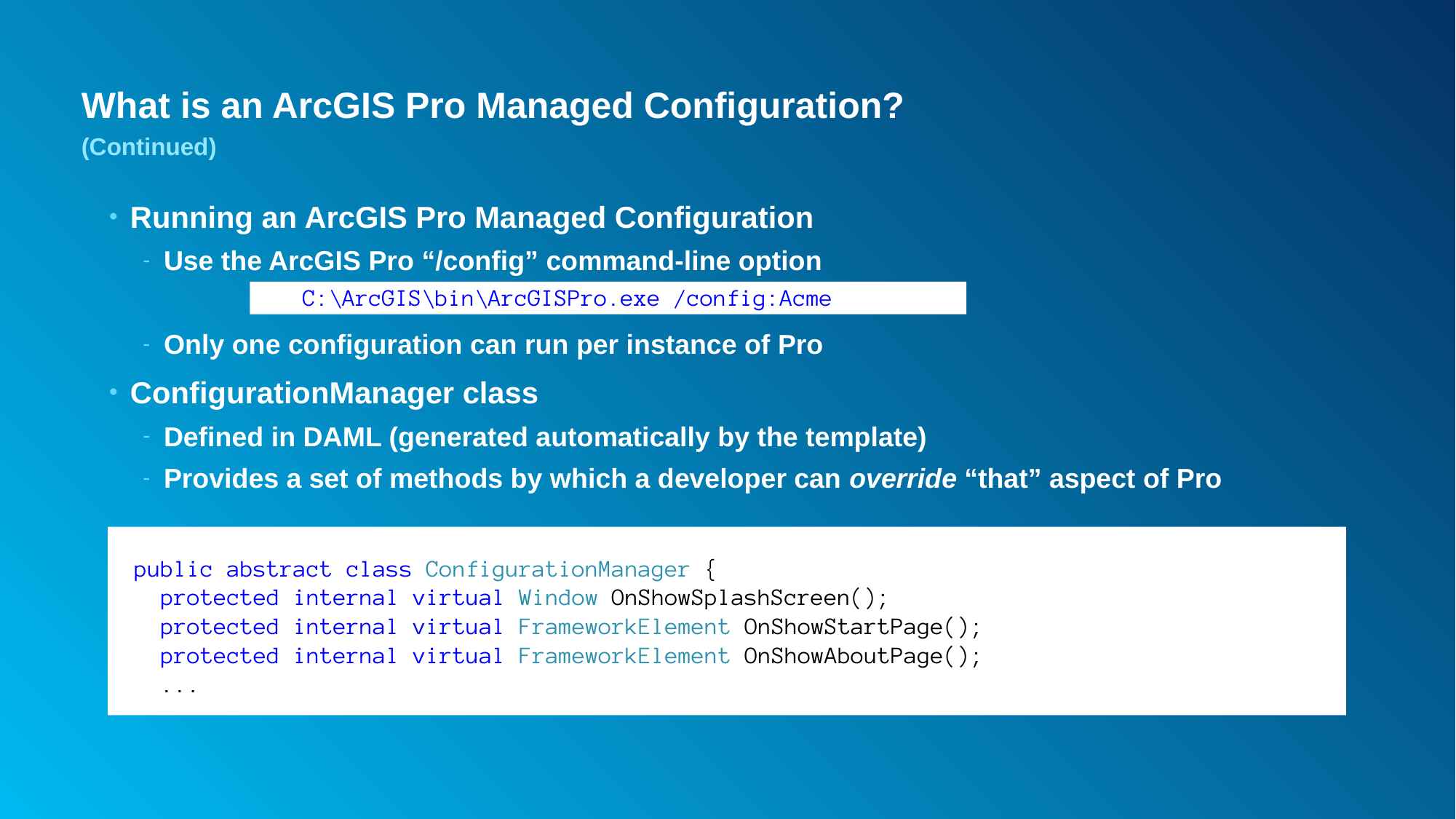

# What is an ArcGIS Pro Managed Configuration?
(Continued)
Running an ArcGIS Pro Managed Configuration
Use the ArcGIS Pro “/config” command-line option

Only one configuration can run per instance of Pro
ConfigurationManager class
Defined in DAML (generated automatically by the template)
Provides a set of methods by which a developer can override “that” aspect of Pro

    C:\ArcGIS\bin\ArcGISPro.exe /config:Acme

  public abstract class ConfigurationManager {
    protected internal virtual Window OnShowSplashScreen();
    protected internal virtual FrameworkElement OnShowStartPage();
    protected internal virtual FrameworkElement OnShowAboutPage();
    ...